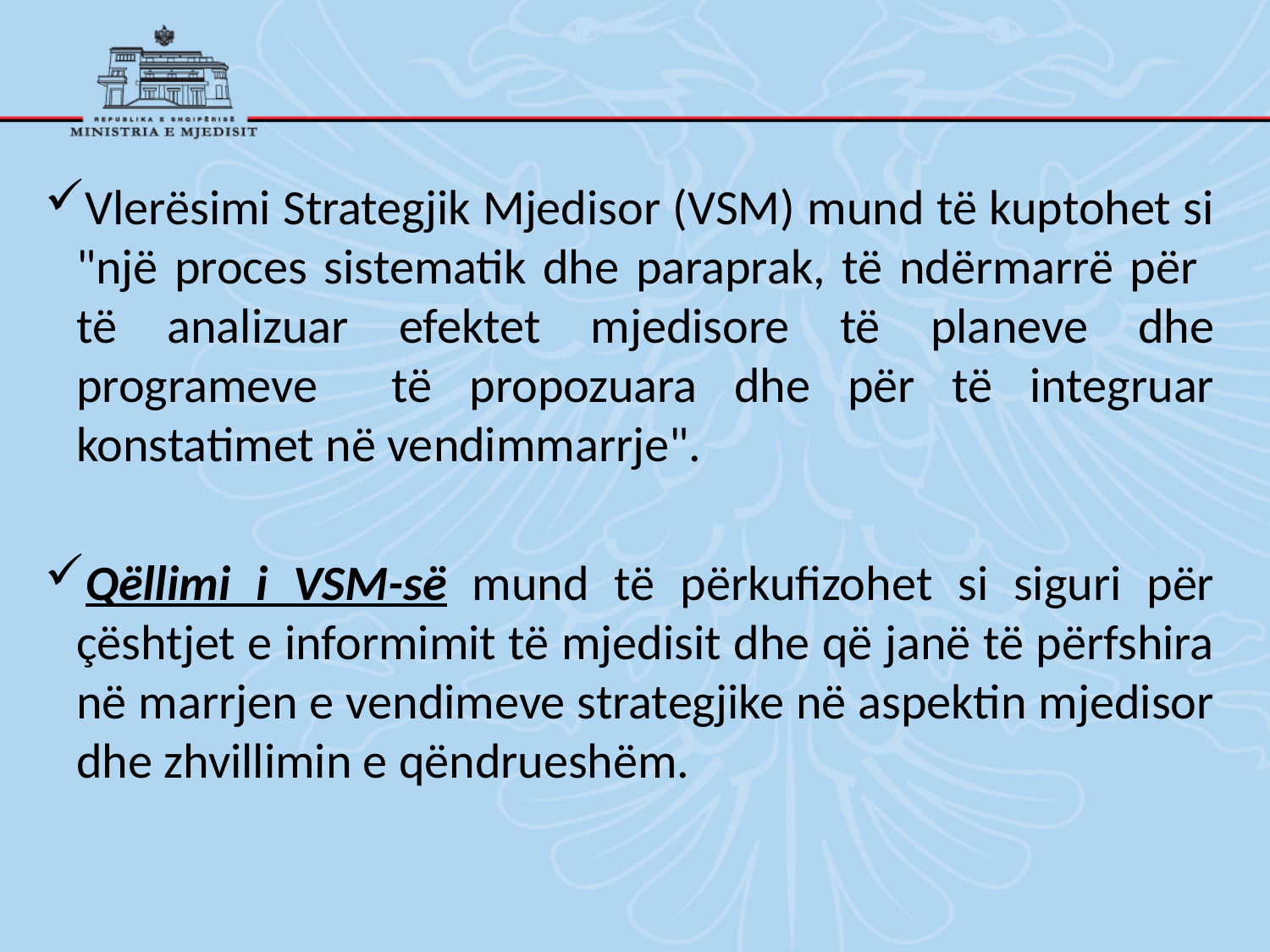

#
Vlerësimi Strategjik Mjedisor (VSM) mund të kuptohet si "një proces sistematik dhe paraprak, të ndërmarrë për  të analizuar efektet mjedisore të planeve dhe programeve  të propozuara dhe për të integruar konstatimet në vendimmarrje".

Qëllimi i VSM-së mund të përkufizohet si siguri për çështjet e informimit të mjedisit dhe që janë të përfshira në marrjen e vendimeve strategjike në aspektin mjedisor dhe zhvillimin e qëndrueshëm.